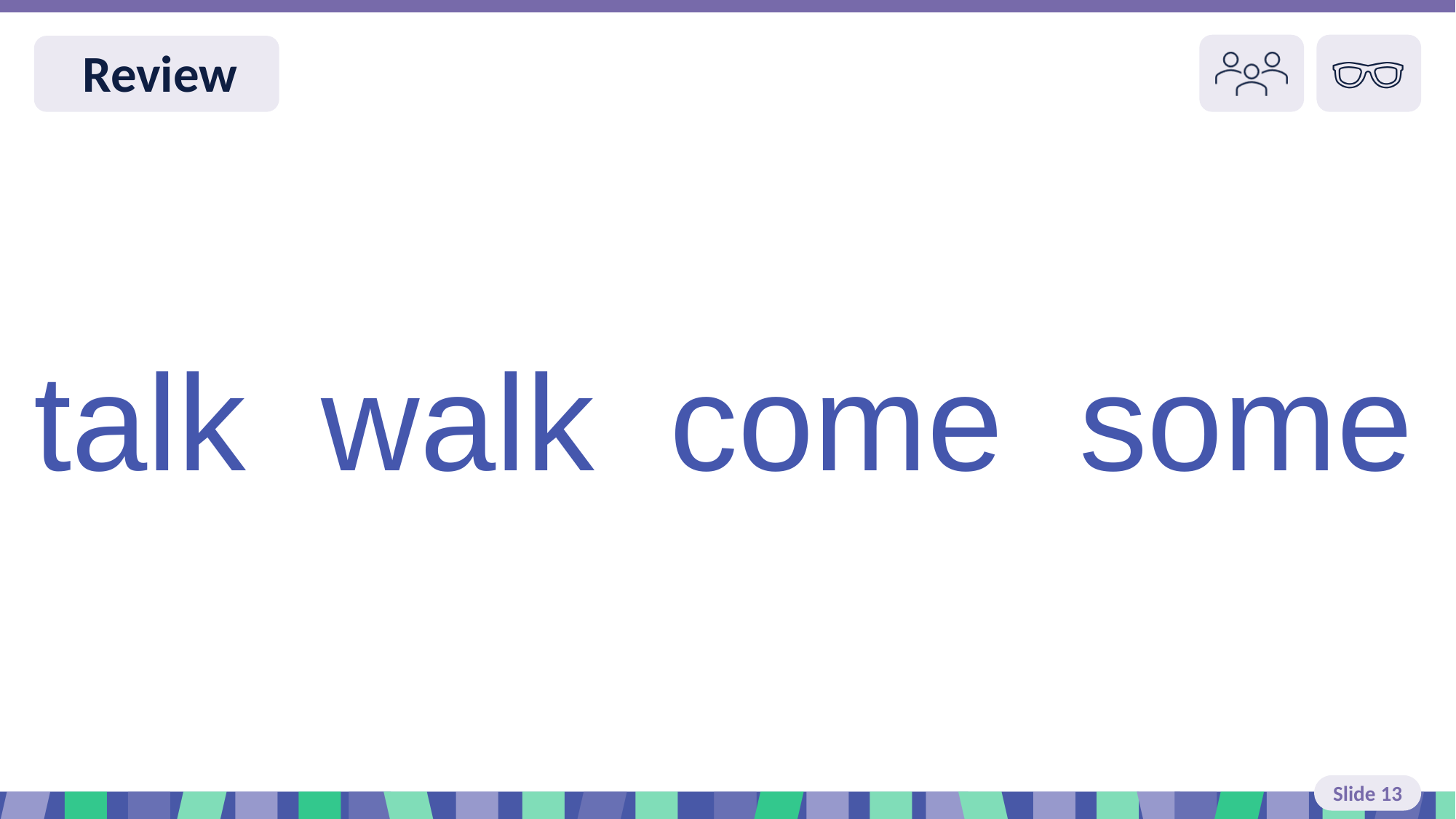

Slide 13 Review
talk  walk  come  some